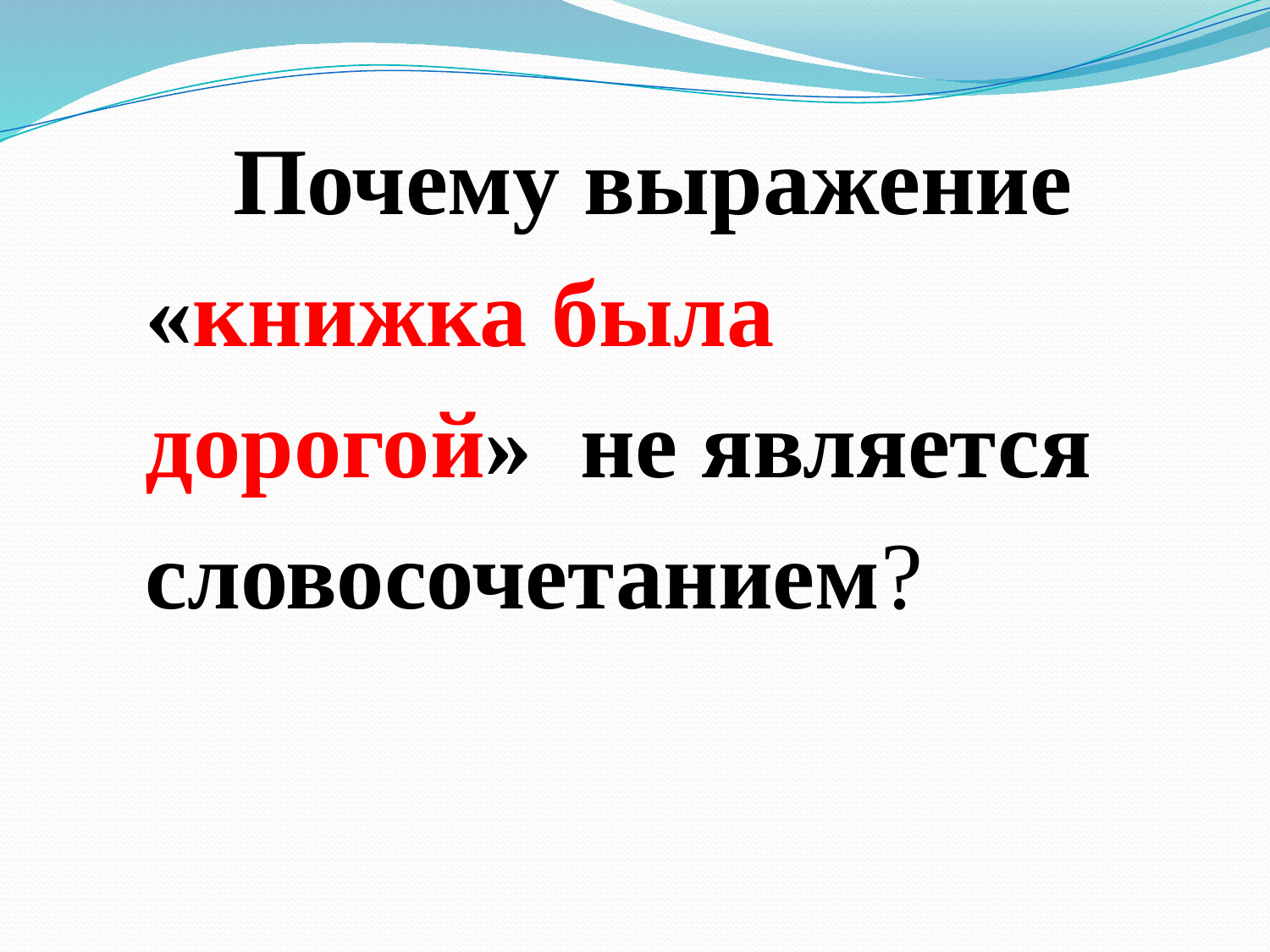

Почему выражение  «книжка была дорогой»  не является словосочетанием?